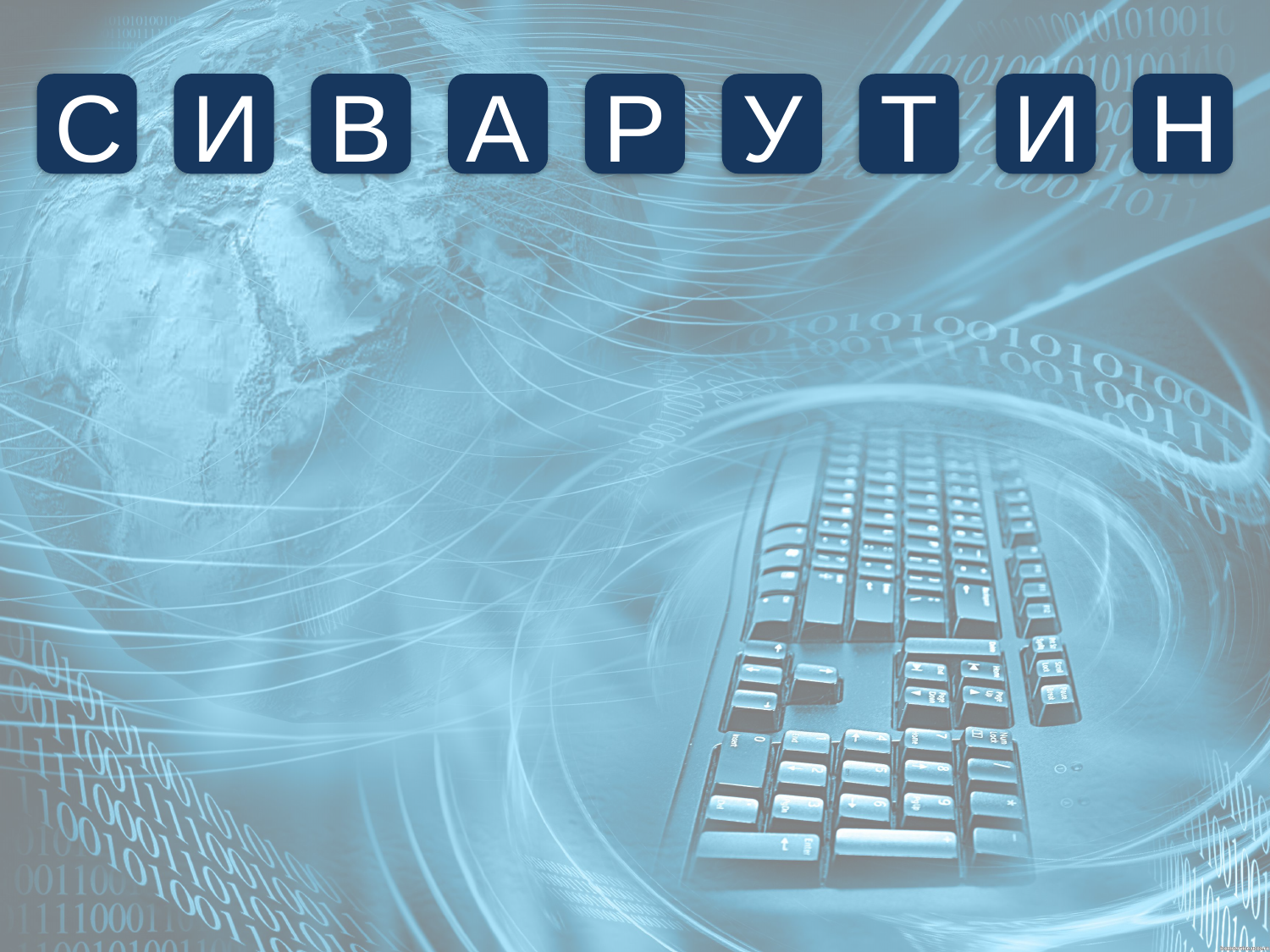

С
И
В
А
Р
У
Т
И
Н